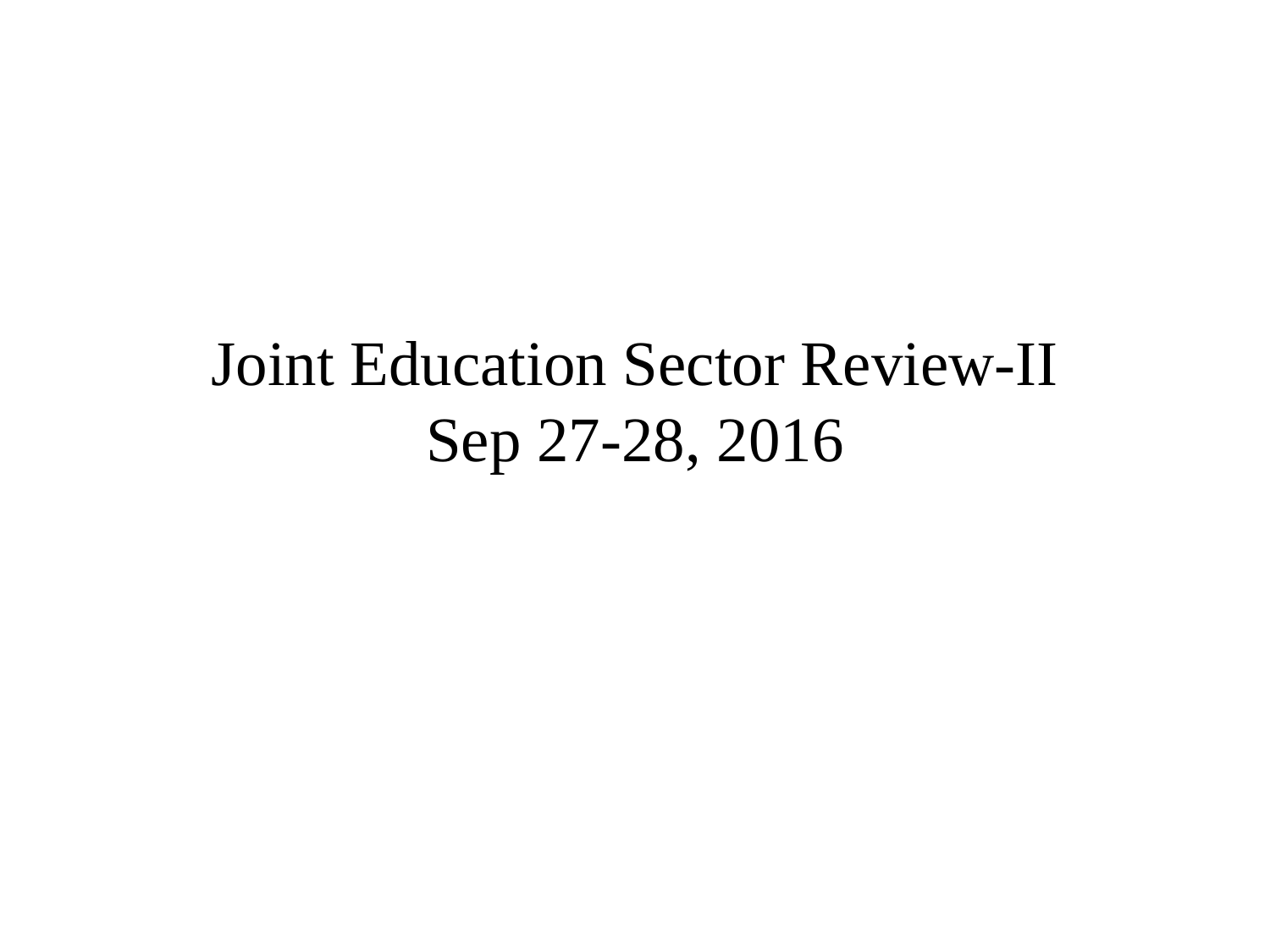

# Joint Education Sector Review-II Sep 27-28, 2016